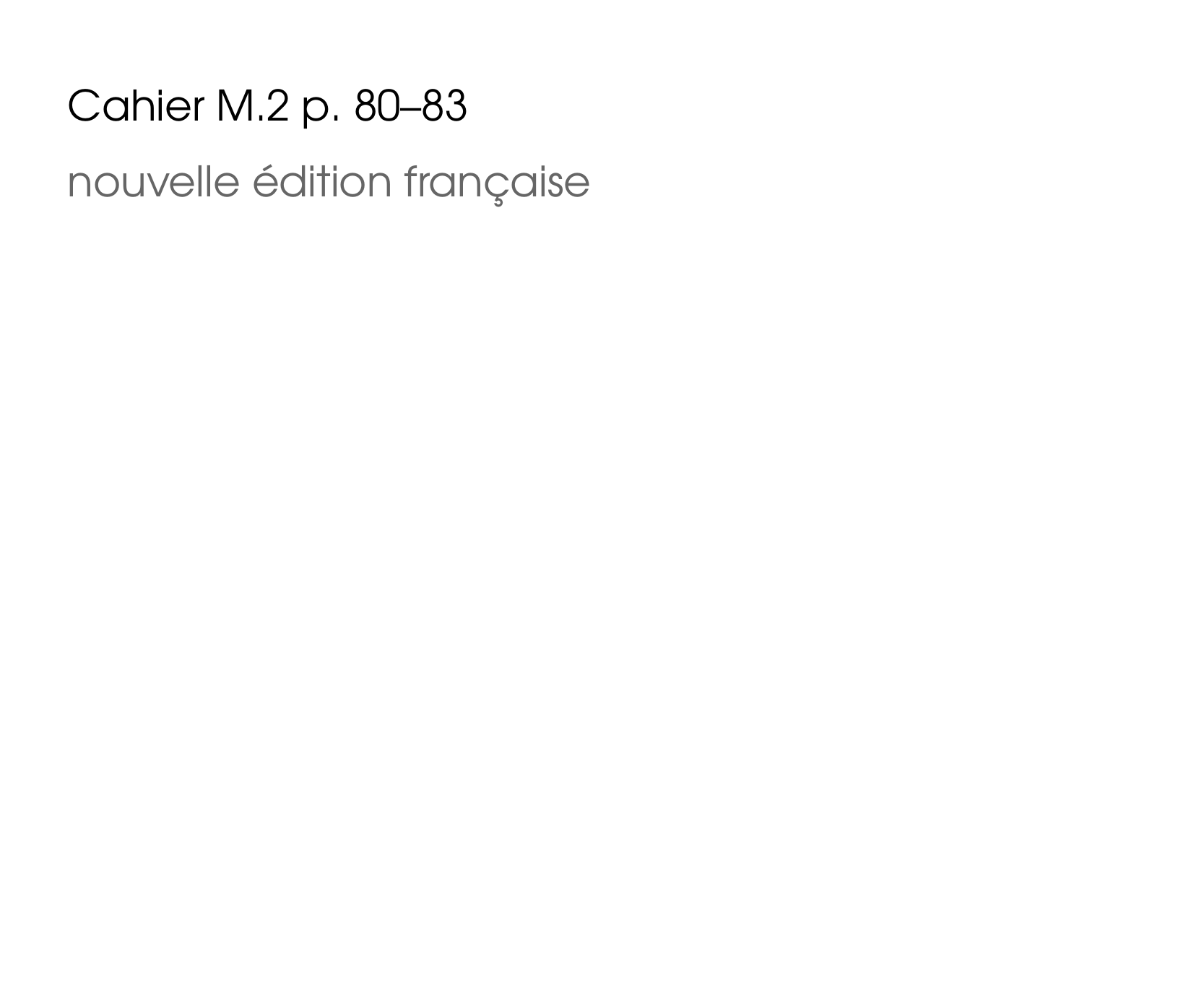

Cahier M.2 p. 80–83
nouvelle édition française